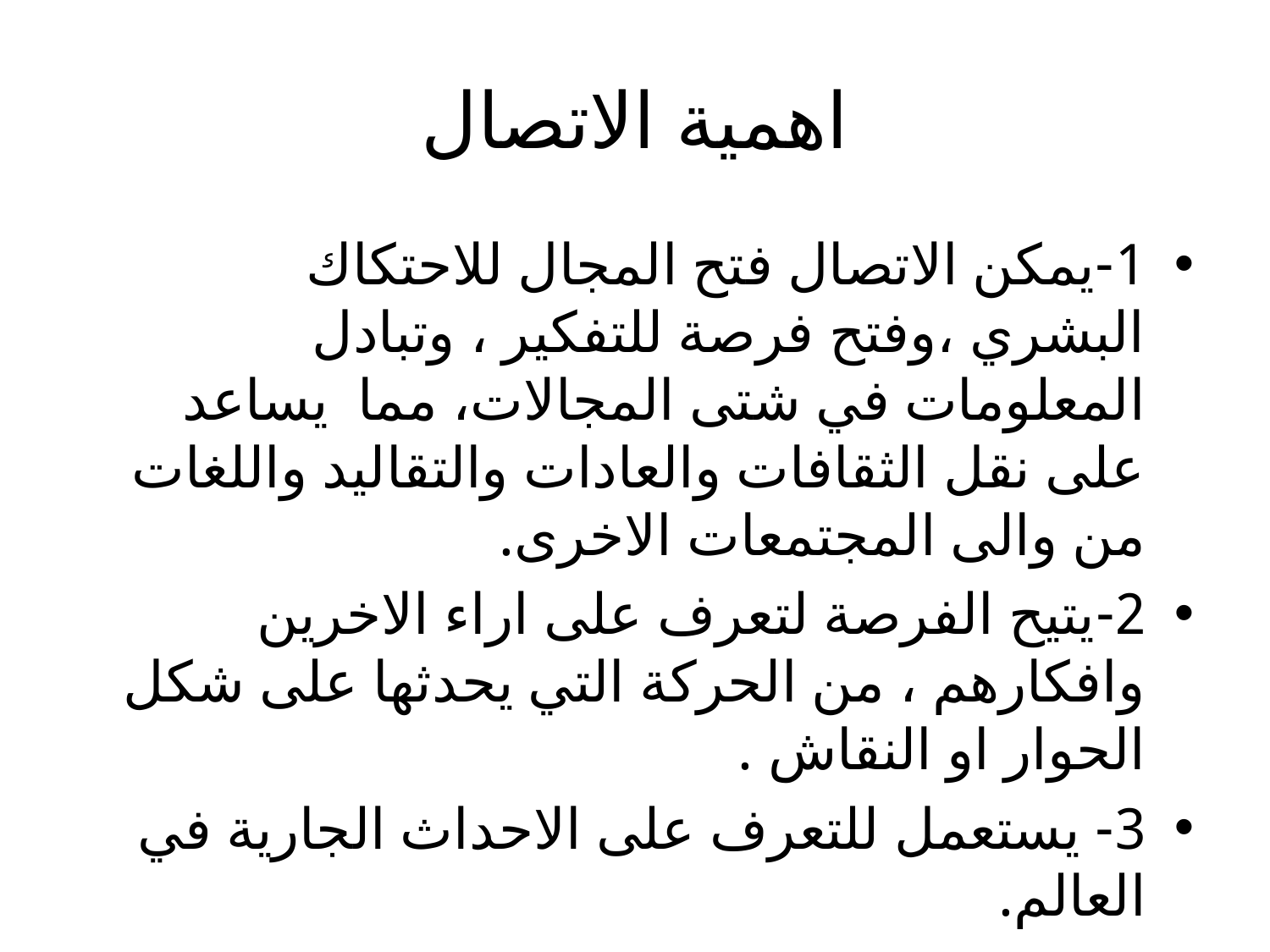

# اهمية الاتصال
1-يمكن الاتصال فتح المجال للاحتكاك البشري ،وفتح فرصة للتفكير ، وتبادل المعلومات في شتى المجالات، مما  يساعد على نقل الثقافات والعادات والتقاليد واللغات من والى المجتمعات الاخرى.
2-يتيح الفرصة لتعرف على اراء الاخرين وافكارهم ، من الحركة التي يحدثها على شكل الحوار او النقاش .
3- يستعمل للتعرف على الاحداث الجارية في العالم.